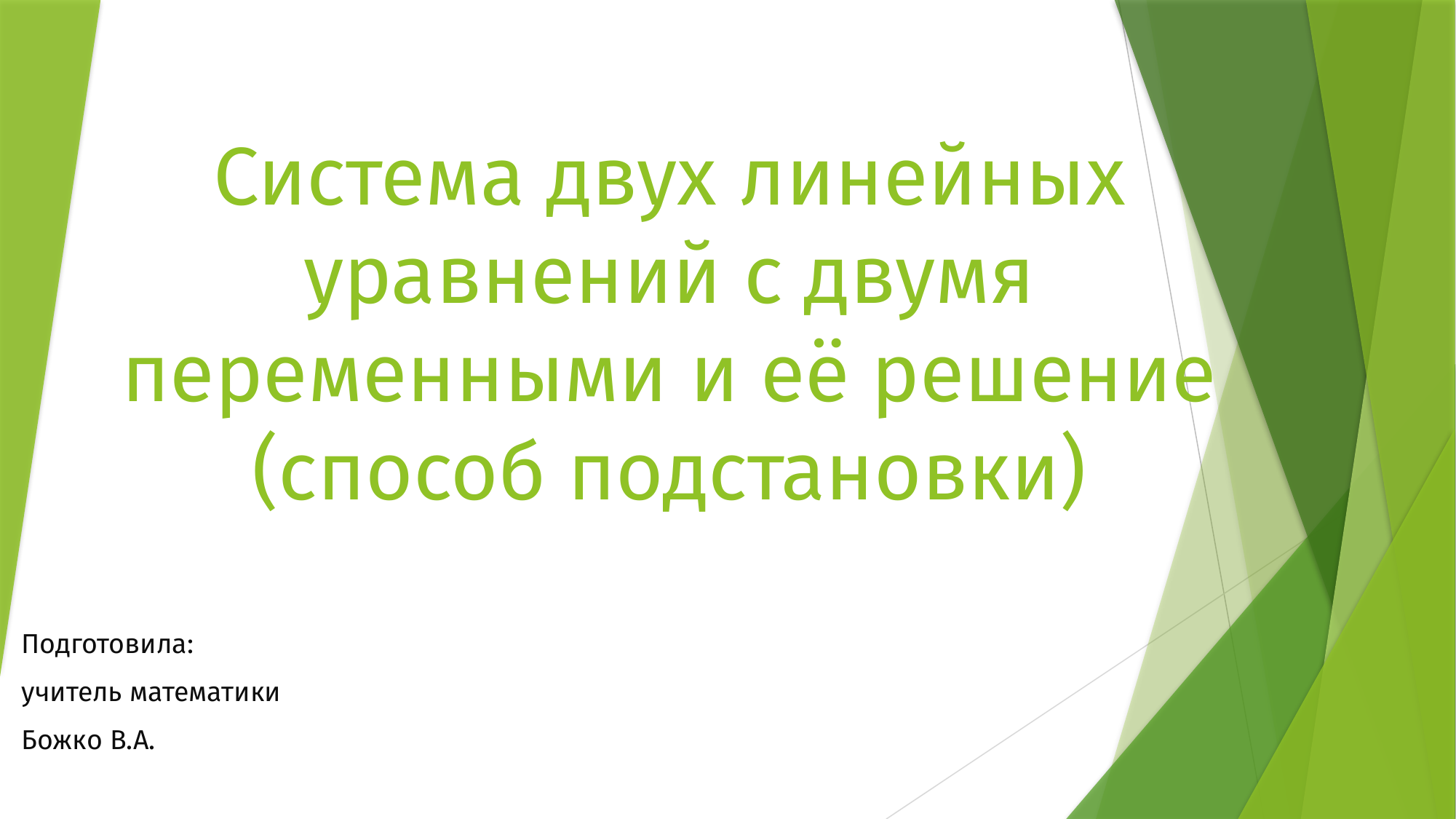

# Система двух линейных уравнений с двумя переменными и её решение (способ подстановки)
Подготовила:
учитель математики
Божко В.А.